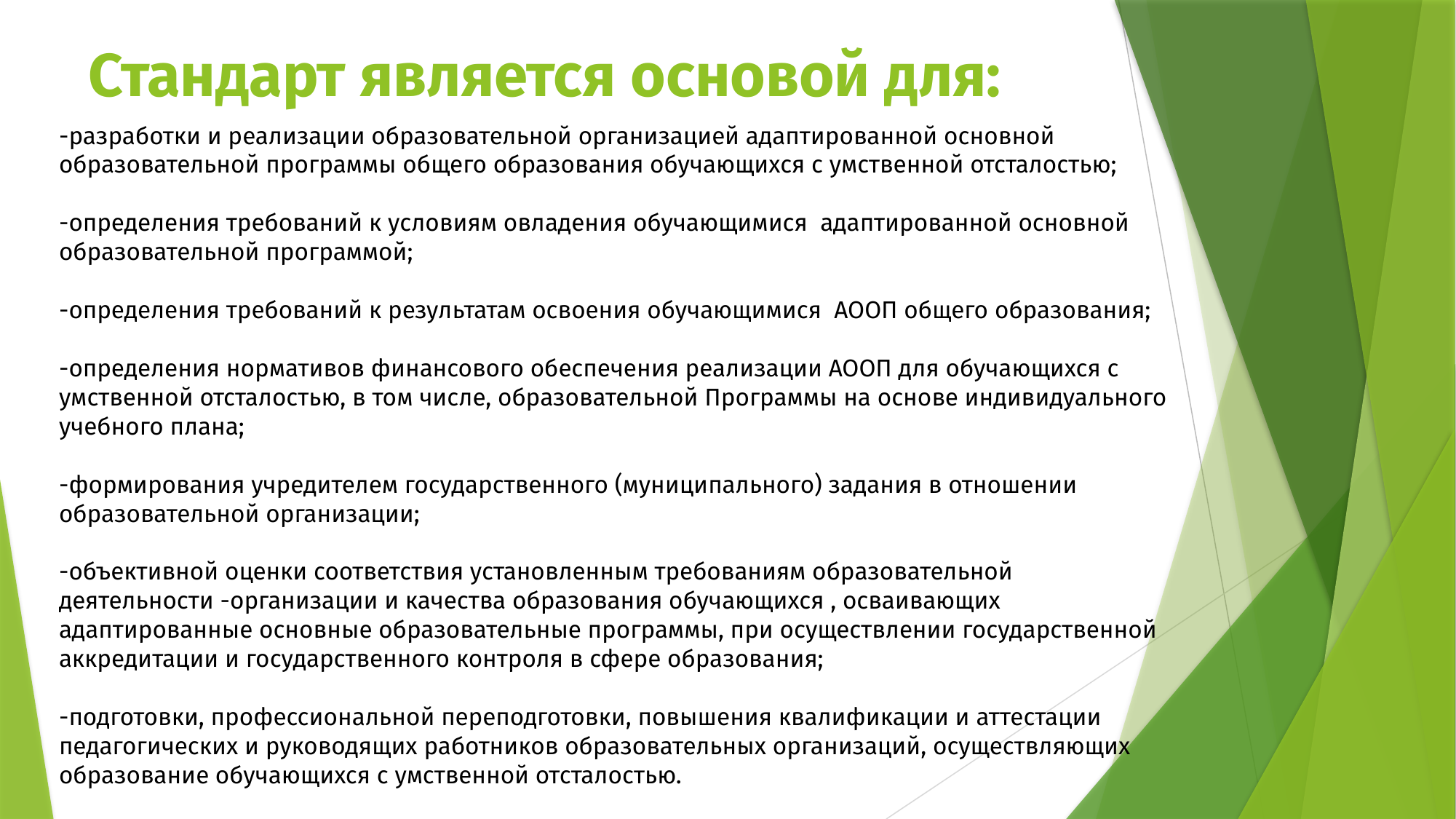

Стандарт является основой для:
-разработки и реализации образовательной организацией адаптированной основной образовательной программы общего образования обучающихся с умственной отсталостью;

-определения требований к условиям овладения обучающимися  адаптированной основной образовательной программой;

-определения требований к результатам освоения обучающимися  АООП общего образования;

-определения нормативов финансового обеспечения реализации АООП для обучающихся с умственной отсталостью, в том числе, образовательной Программы на основе индивидуального учебного плана;

-формирования учредителем государственного (муниципального) задания в отношении образовательной организации;

-объективной оценки соответствия установленным требованиям образовательной деятельности -организации и качества образования обучающихся , осваивающих адаптированные основные образовательные программы, при осуществлении государственной аккредитации и государственного контроля в сфере образования;

-подготовки, профессиональной переподготовки, повышения квалификации и аттестации педагогических и руководящих работников образовательных организаций, осуществляющих образование обучающихся с умственной отсталостью.